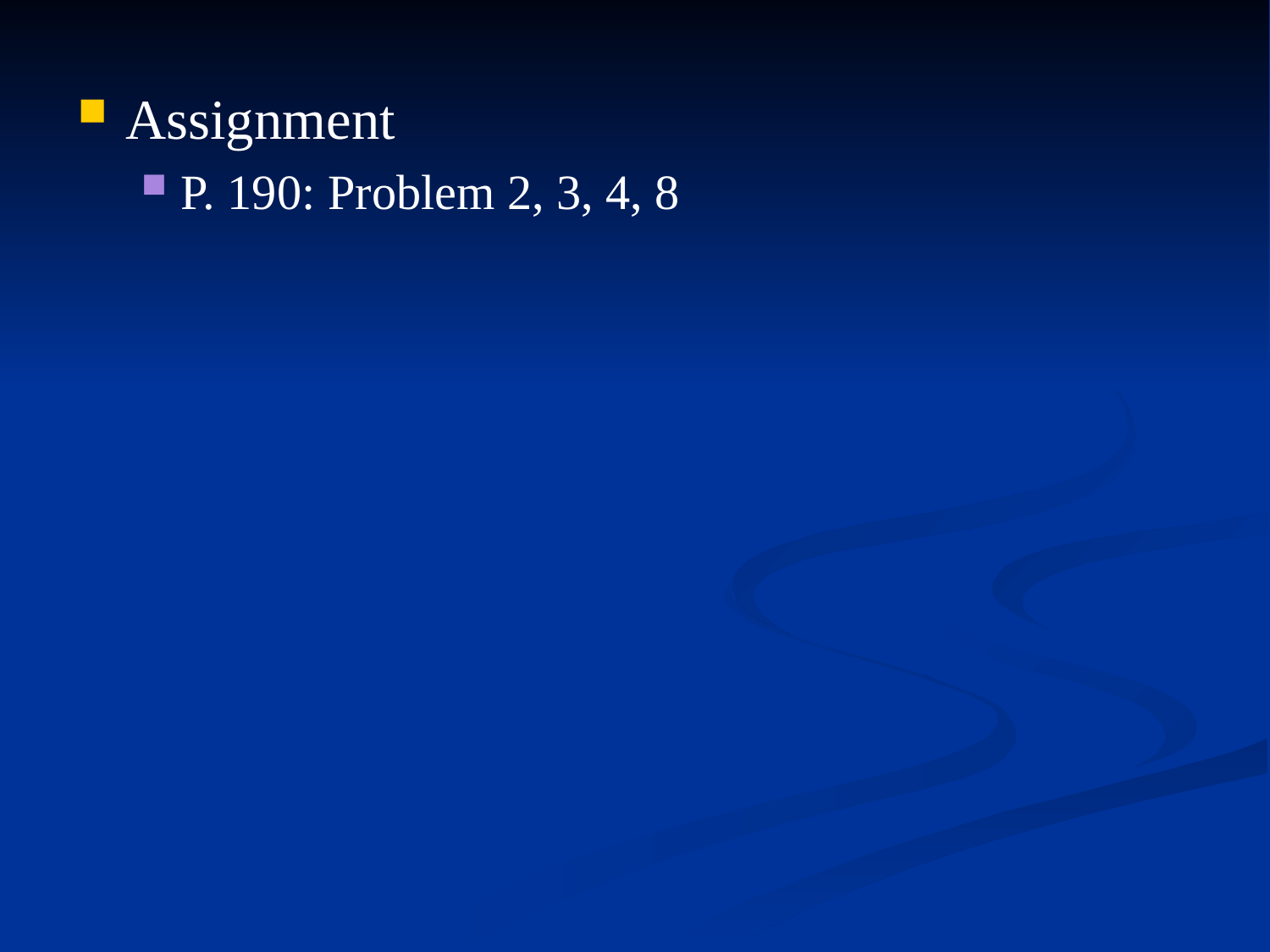

Assignment
P. 190: Problem 2, 3, 4, 8